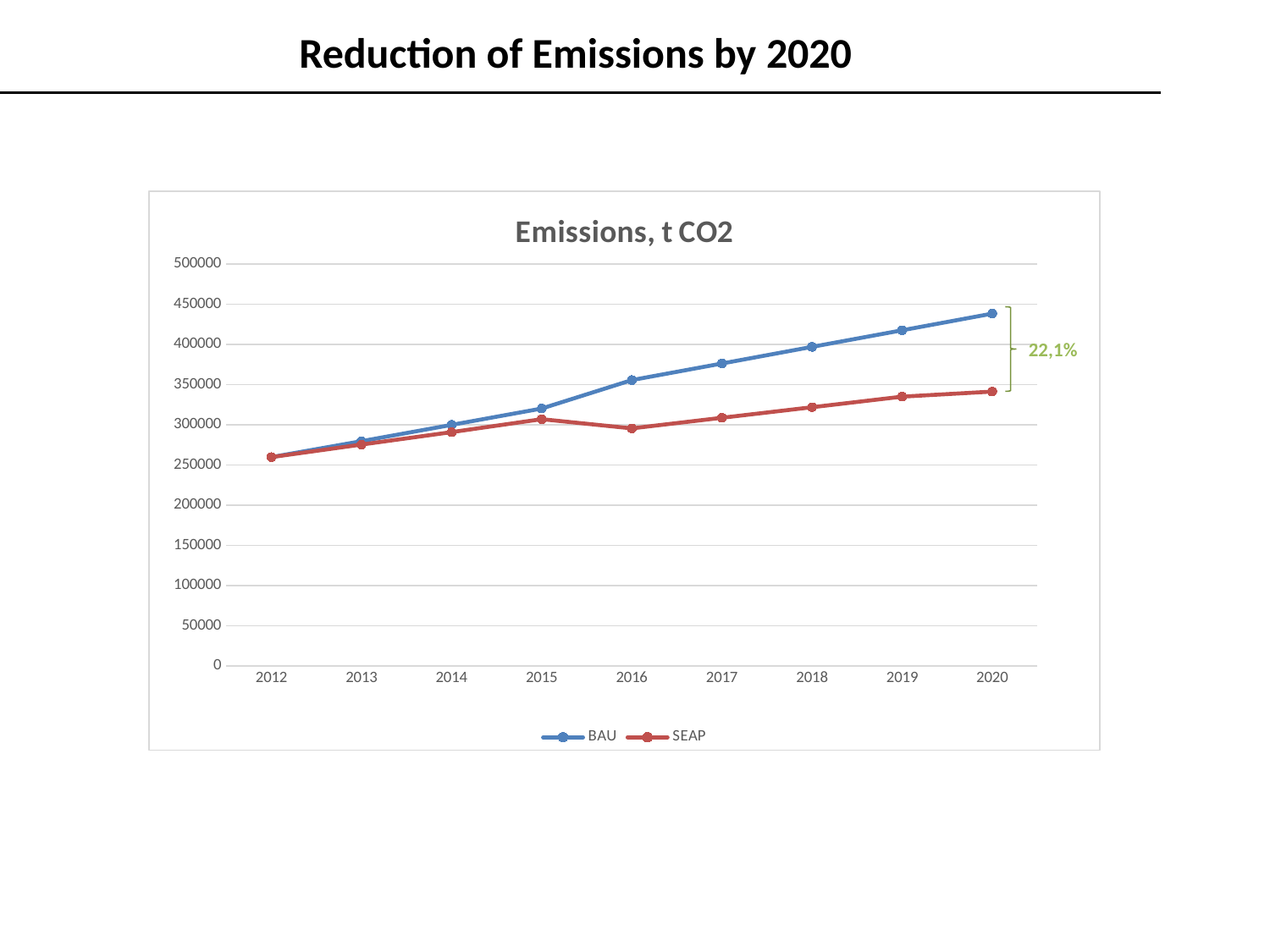

Reduction of Emissions by 2020

### Chart: Emissions, t CO2

| Category | BAU | SEAP |
|---|---|---|
| 2012 | 259804.52117668104 | 259804.52117668104 |
| 2013 | 279639.07304272475 | 275455.3046873882 |
| 2014 | 299935.0767443417 | 290887.5400336685 |
| 2015 | 320240.4370741026 | 307009.13200809277 |
| 2016 | 355661.9550340669 | 295588.55514535174 |
| 2017 | 376292.91082964576 | 308733.2261906275 |
| 2018 | 396940.0149095018 | 321881.1268927587 |
| 2019 | 417603.5947043213 | 335032.3227378826 |
| 2020 | 438283.98428393865 | 341306.88253461255 |
22,1%